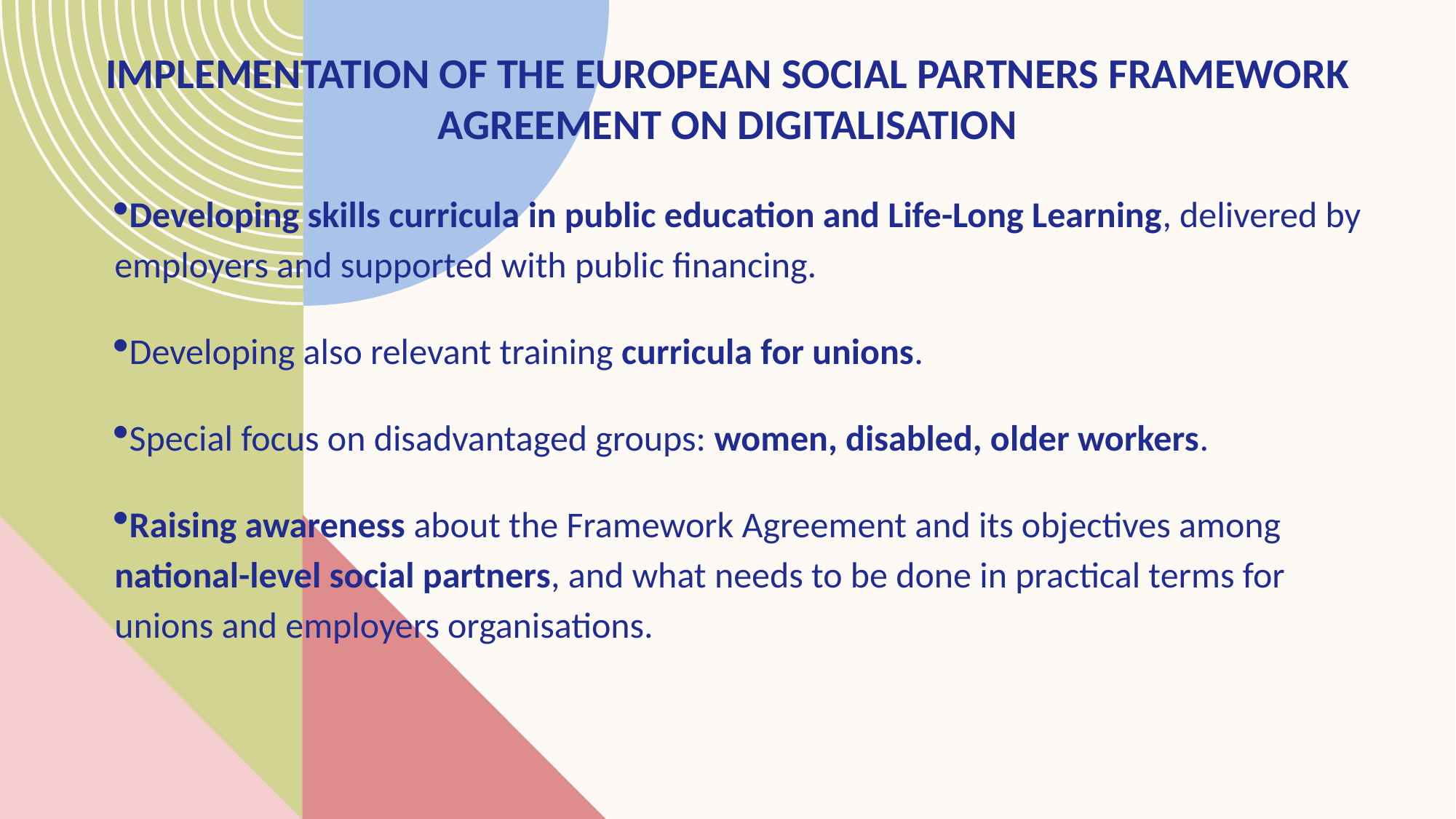

# Implementation of the European Social Partners Framework agreement on Digitalisation
Developing skills curricula in public education and Life-Long Learning, delivered by employers and supported with public financing.
Developing also relevant training curricula for unions.
Special focus on disadvantaged groups: women, disabled, older workers.
Raising awareness about the Framework Agreement and its objectives among national-level social partners, and what needs to be done in practical terms for unions and employers organisations.